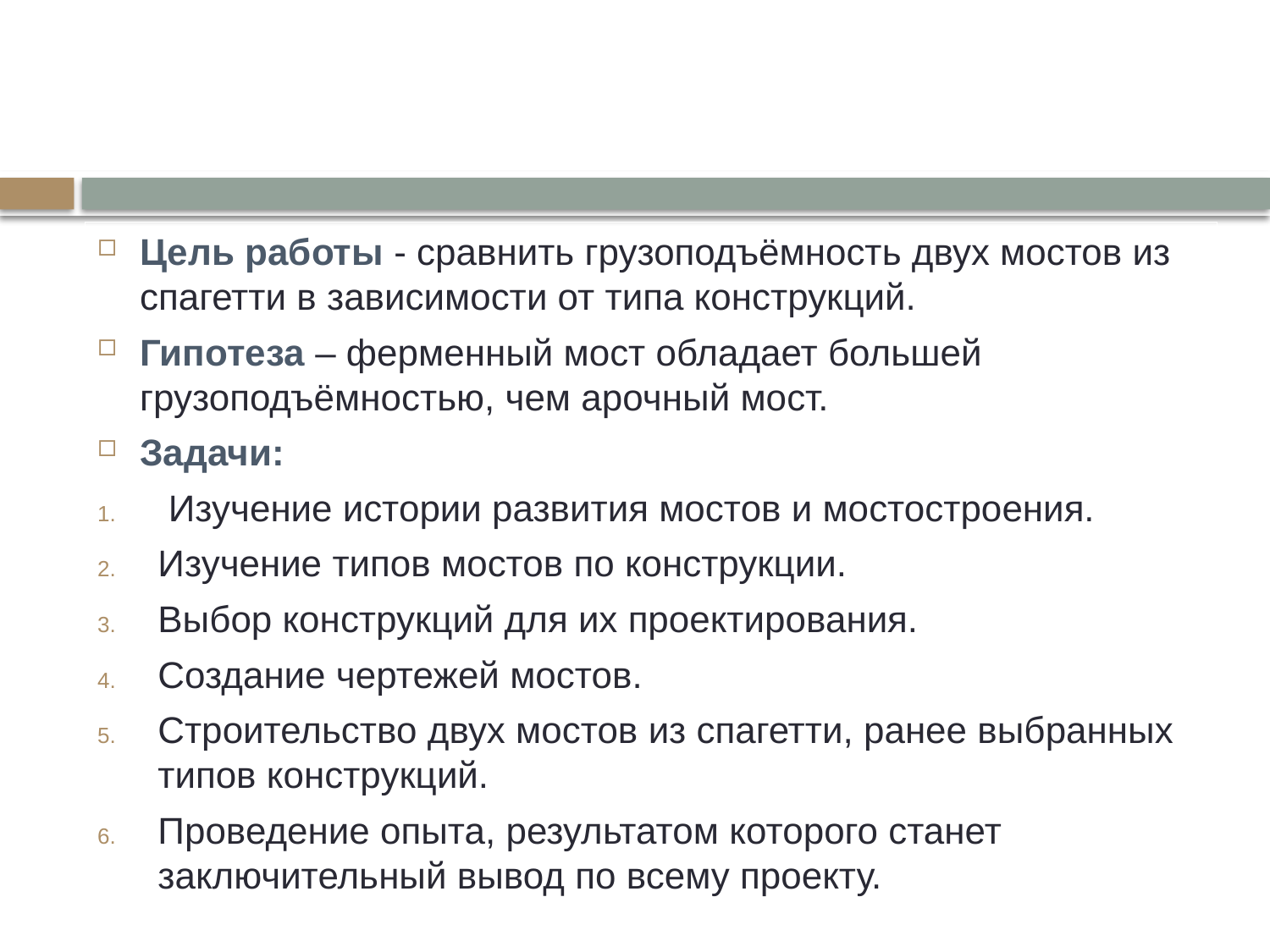

#
Цель работы - сравнить грузоподъёмность двух мостов из спагетти в зависимости от типа конструкций.
Гипотеза – ферменный мост обладает большей грузоподъёмностью, чем арочный мост.
Задачи:
 Изучение истории развития мостов и мостостроения.
Изучение типов мостов по конструкции.
Выбор конструкций для их проектирования.
Создание чертежей мостов.
Строительство двух мостов из спагетти, ранее выбранных  типов конструкций.
Проведение опыта, результатом которого станет заключительный вывод по всему проекту.